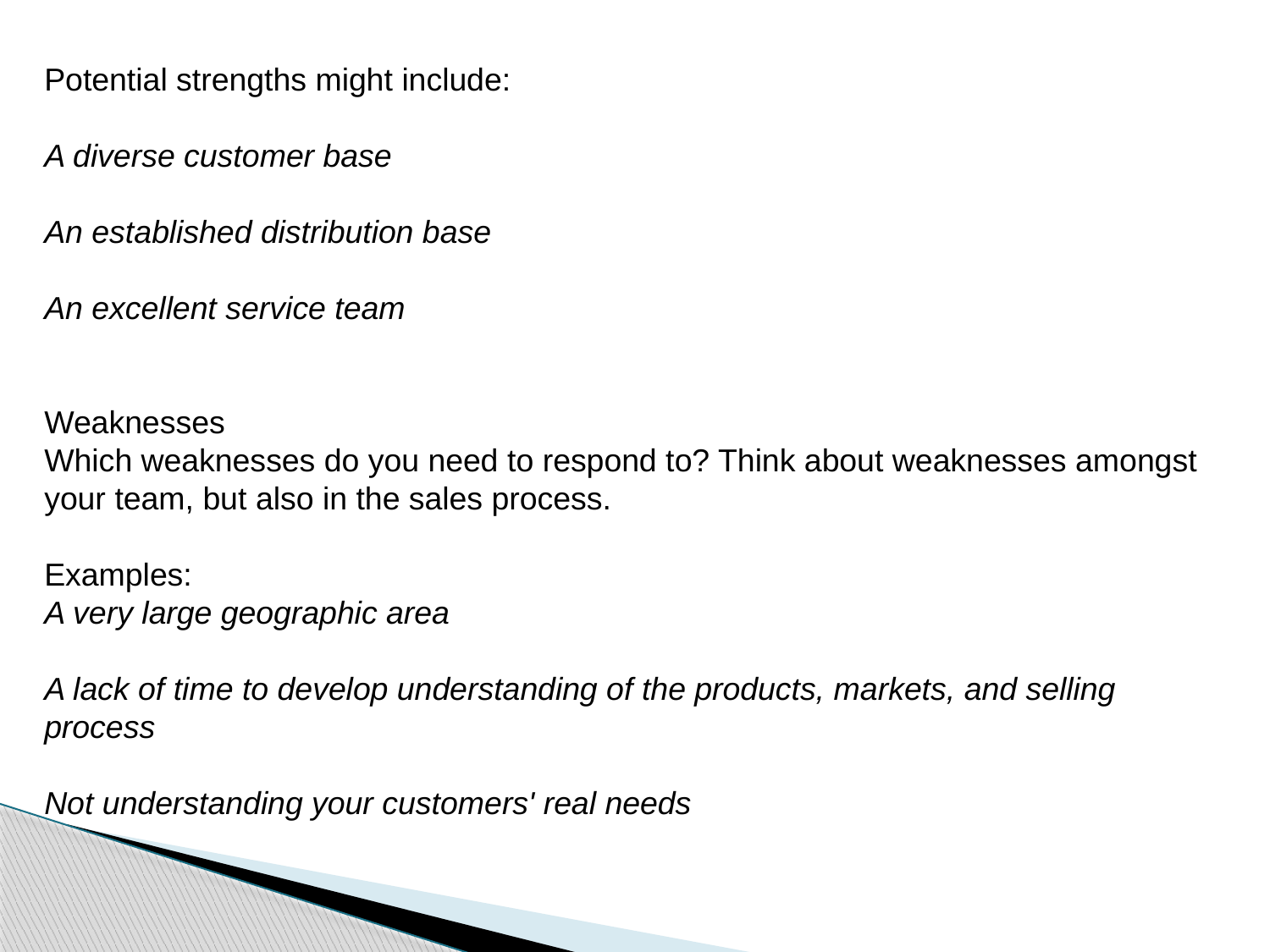

Potential strengths might include:

A diverse customer base

An established distribution base

An excellent service team

Weaknesses
Which weaknesses do you need to respond to? Think about weaknesses amongst your team, but also in the sales process.

Examples:
A very large geographic area

A lack of time to develop understanding of the products, markets, and selling process

Not understanding your customers' real needs